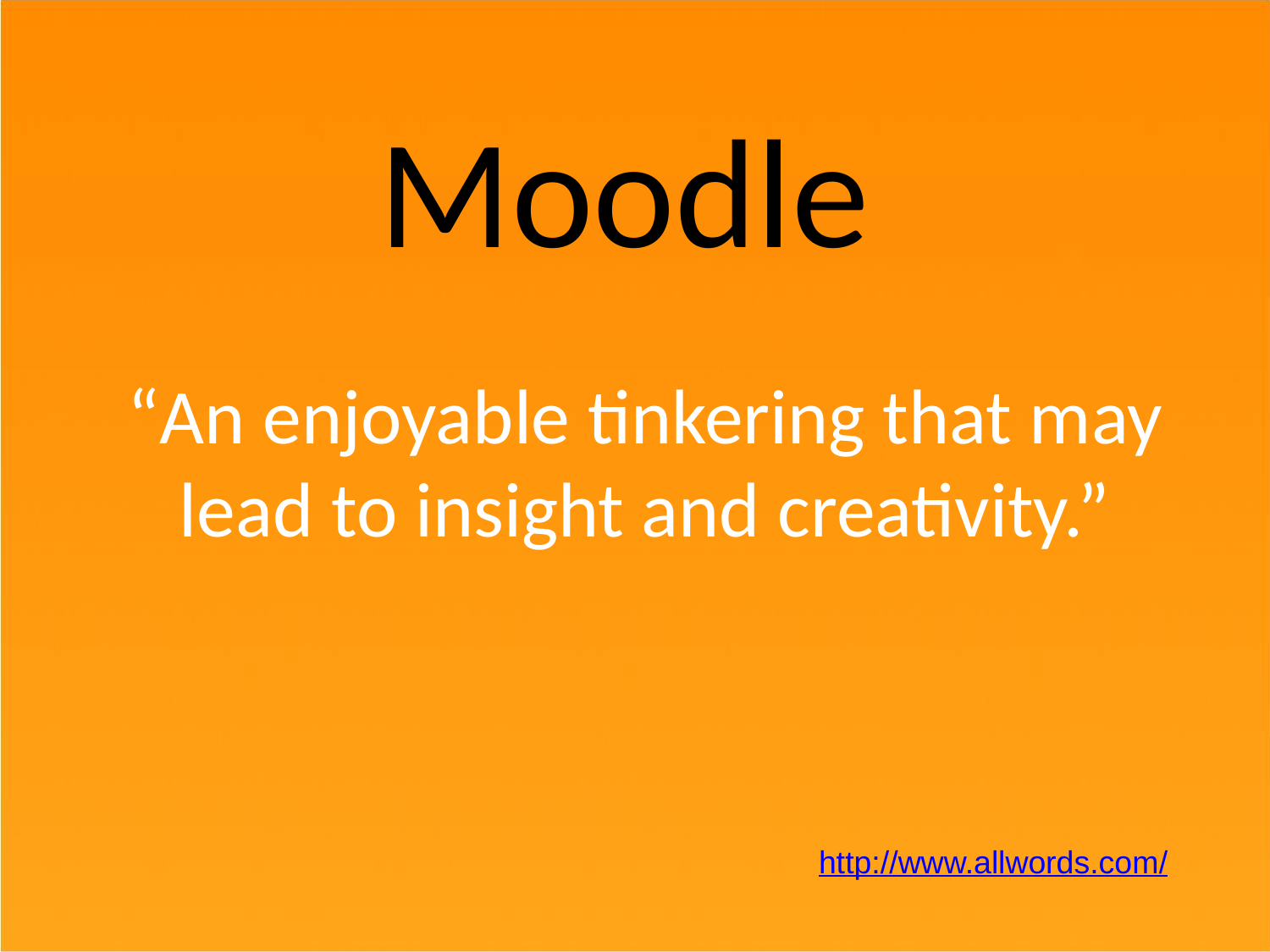

# Moodle
“An enjoyable tinkering that may lead to insight and creativity.”

http://www.allwords.com/